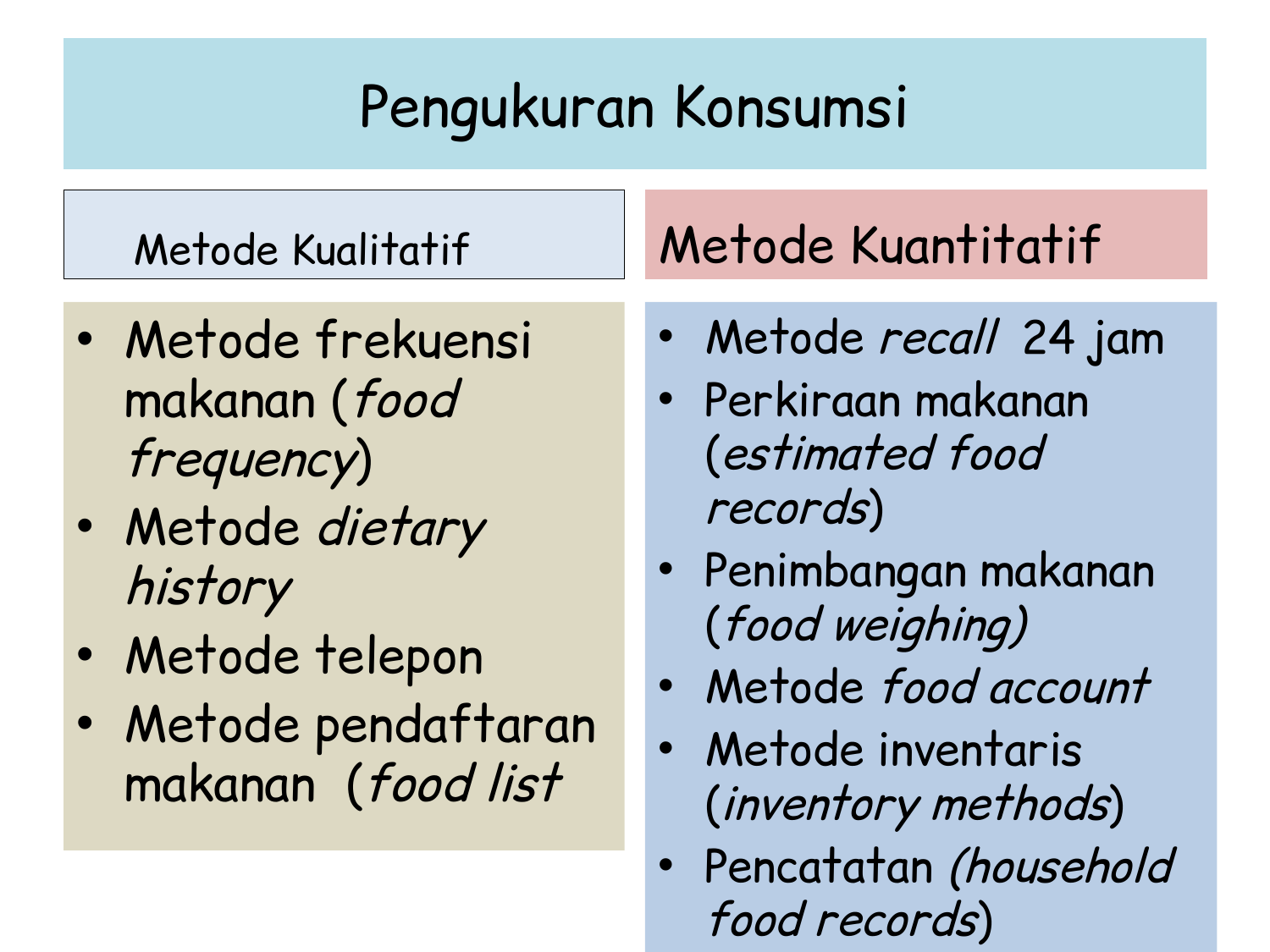

# Pengukuran Konsumsi
Metode Kualitatif
Metode Kuantitatif
Metode recall  24 jam
Perkiraan makanan (estimated food records)
Penimbangan makanan (food weighing)
Metode food account
Metode inventaris (inventory methods)
Pencatatan (household food records)

Metode frekuensi makanan (food frequency)
Metode dietary history
Metode telepon
Metode pendaftaran makanan  (food list
24